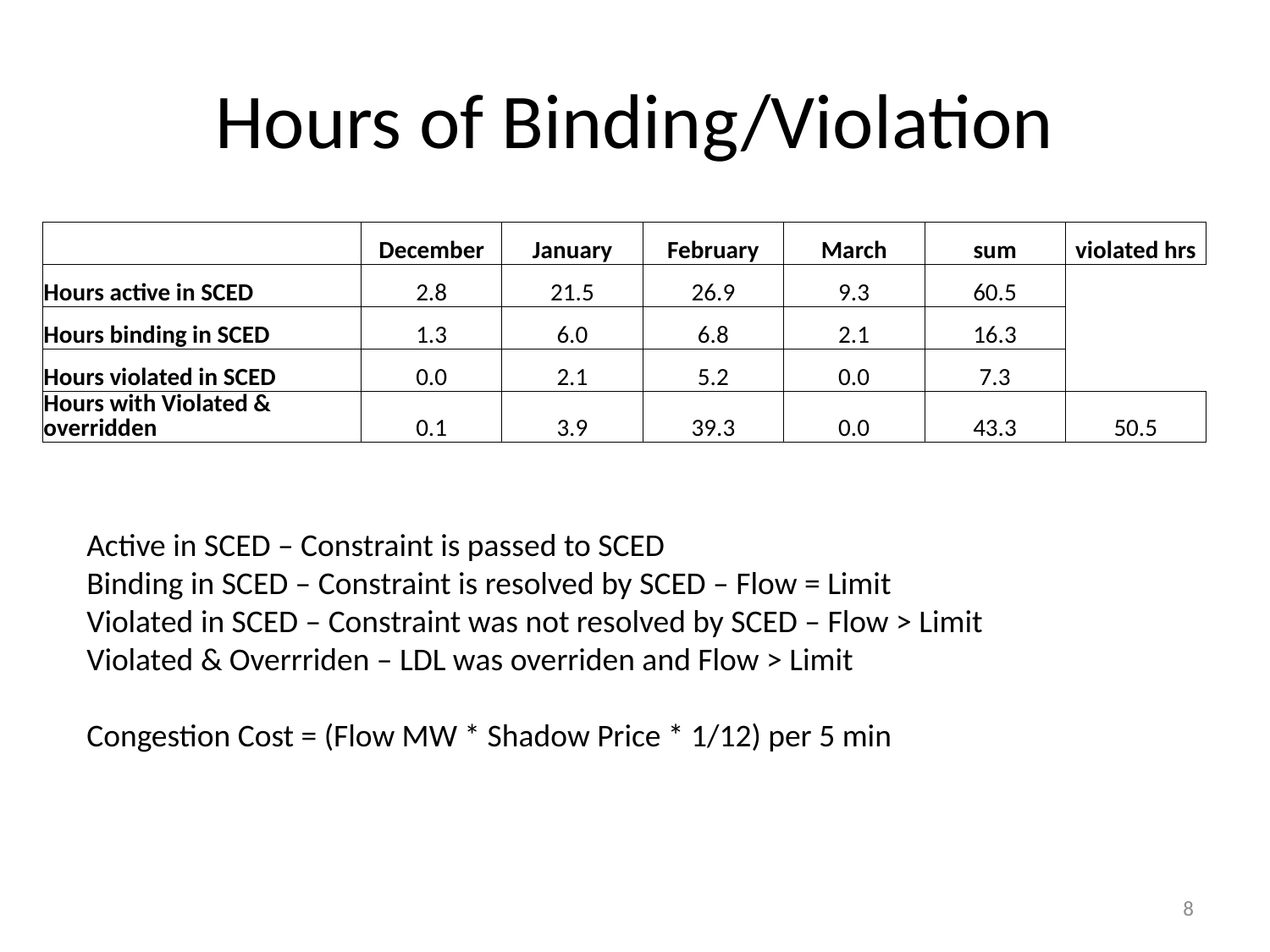

# Hours of Binding/Violation
|  | December | January | February | March | sum | violated hrs |
| --- | --- | --- | --- | --- | --- | --- |
| Hours active in SCED | 2.8 | 21.5 | 26.9 | 9.3 | 60.5 |  |
| Hours binding in SCED | 1.3 | 6.0 | 6.8 | 2.1 | 16.3 |  |
| Hours violated in SCED | 0.0 | 2.1 | 5.2 | 0.0 | 7.3 |  |
| Hours with Violated & overridden | 0.1 | 3.9 | 39.3 | 0.0 | 43.3 | 50.5 |
Active in SCED – Constraint is passed to SCED
Binding in SCED – Constraint is resolved by SCED – Flow = Limit
Violated in SCED – Constraint was not resolved by SCED – Flow > Limit
Violated & Overrriden – LDL was overriden and Flow > Limit

Congestion Cost = (Flow MW * Shadow Price * 1/12) per 5 min

8